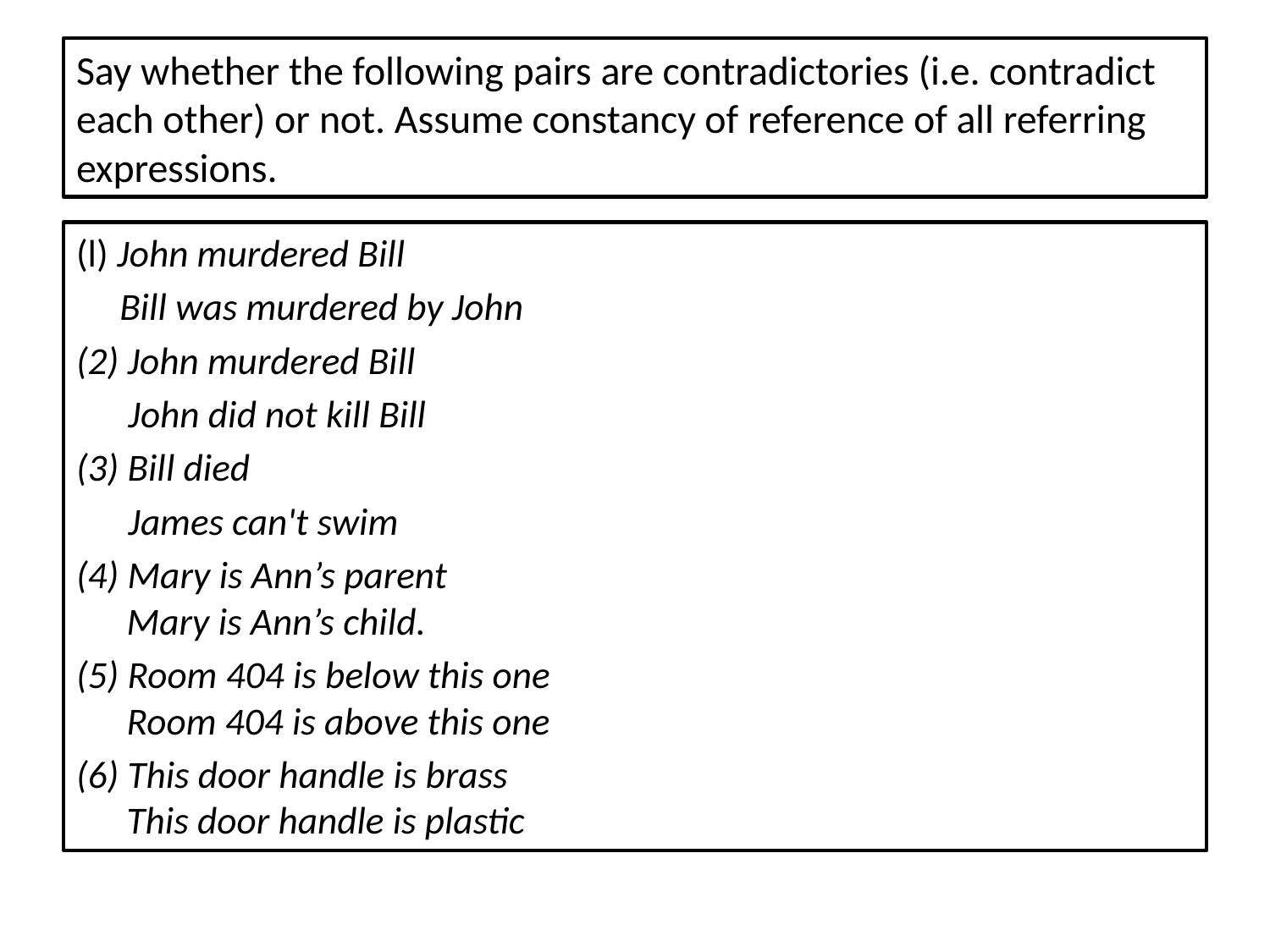

# Say whether the following pairs are contradictories (i.e. contradict each other) or not. Assume constancy of reference of all referring expressions.
(l) John murdered Bill
     Bill was murdered by John
(2) John murdered Bill
      John did not kill Bill
(3) Bill died
      James can't swim
(4) Mary is Ann’s parent
 Mary is Ann’s child.
(5) Room 404 is below this one
 Room 404 is above this one
(6) This door handle is brass
 This door handle is plastic